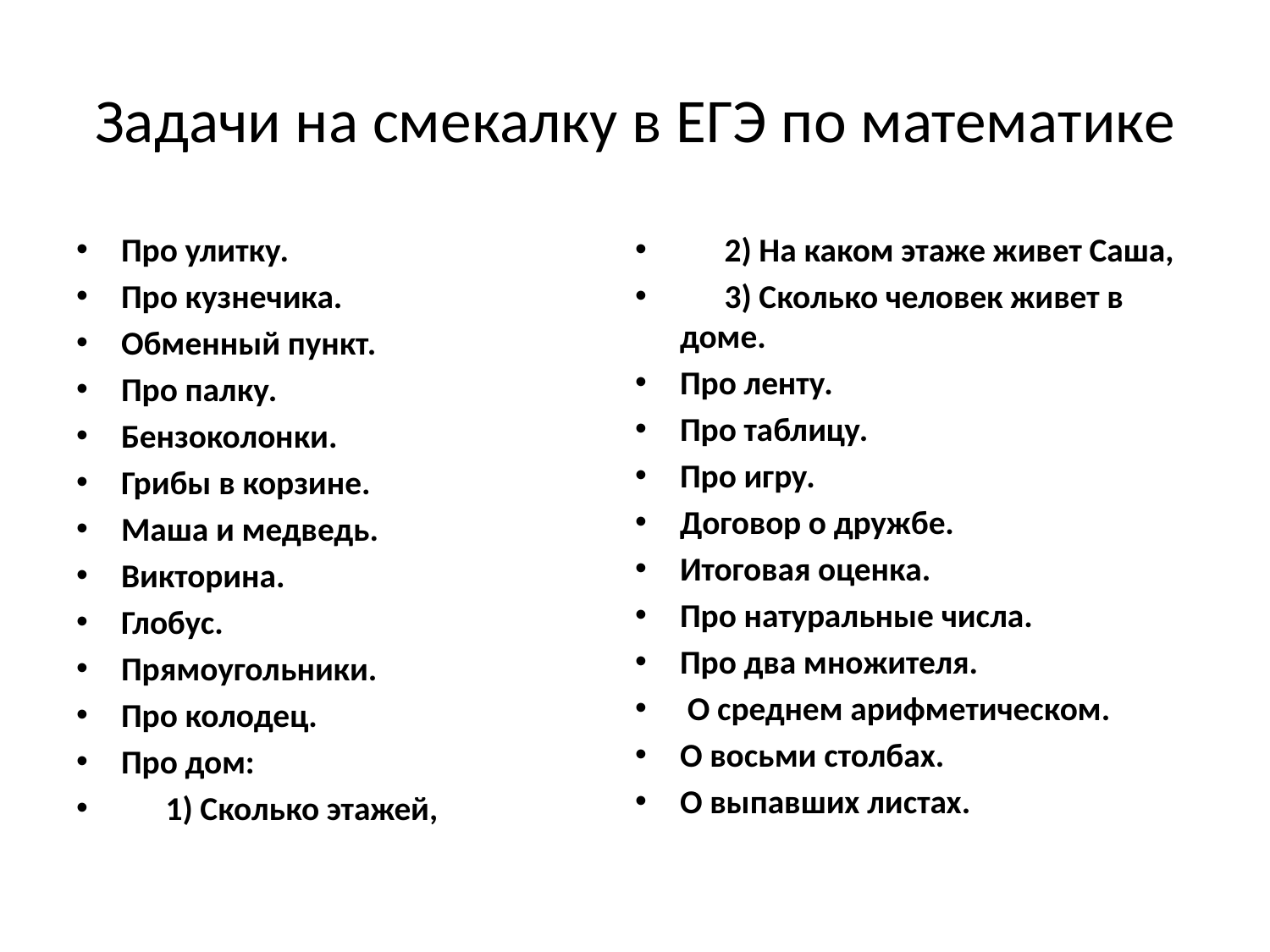

# Задачи на смекалку в ЕГЭ по математике
Про улитку.
Про кузнечика.
Обменный пункт.
Про палку.
Бензоколонки.
Грибы в корзине.
Маша и медведь.
Викторина.
Глобус.
Прямоугольники.
Про колодец.
Про дом:
      1) Сколько этажей,
      2) На каком этаже живет Саша,
      3) Сколько человек живет в доме.
Про ленту.
Про таблицу.
Про игру.
Договор о дружбе.
Итоговая оценка.
Про натуральные числа.
Про два множителя.
 О среднем арифметическом.
О восьми столбах.
О выпавших листах.